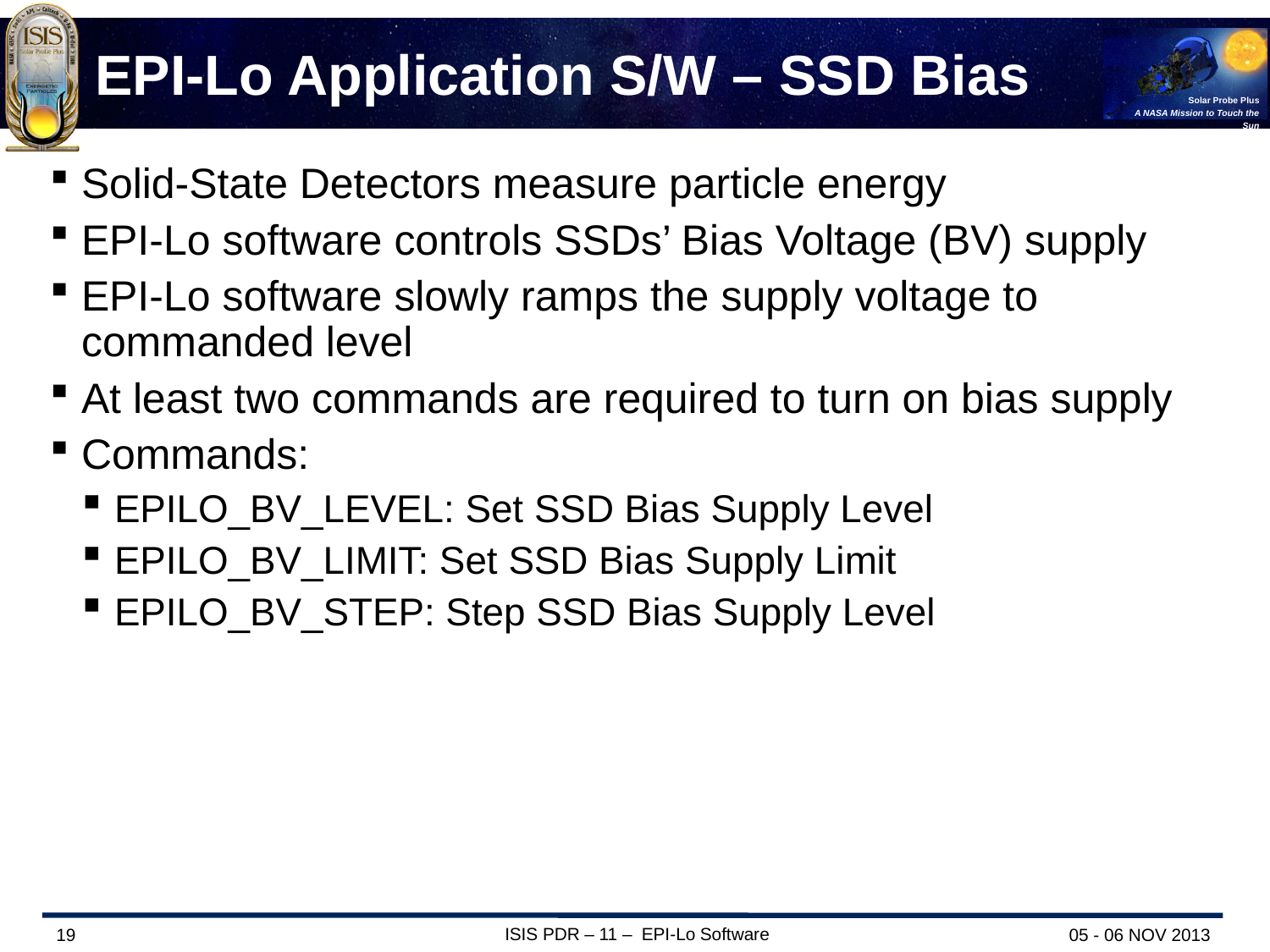

# EPI-Lo Application S/W – SSD Bias
Solid-State Detectors measure particle energy
EPI-Lo software controls SSDs’ Bias Voltage (BV) supply
EPI-Lo software slowly ramps the supply voltage to commanded level
At least two commands are required to turn on bias supply
Commands:
EPILO_BV_LEVEL: Set SSD Bias Supply Level
EPILO_BV_LIMIT: Set SSD Bias Supply Limit
EPILO_BV_STEP: Step SSD Bias Supply Level